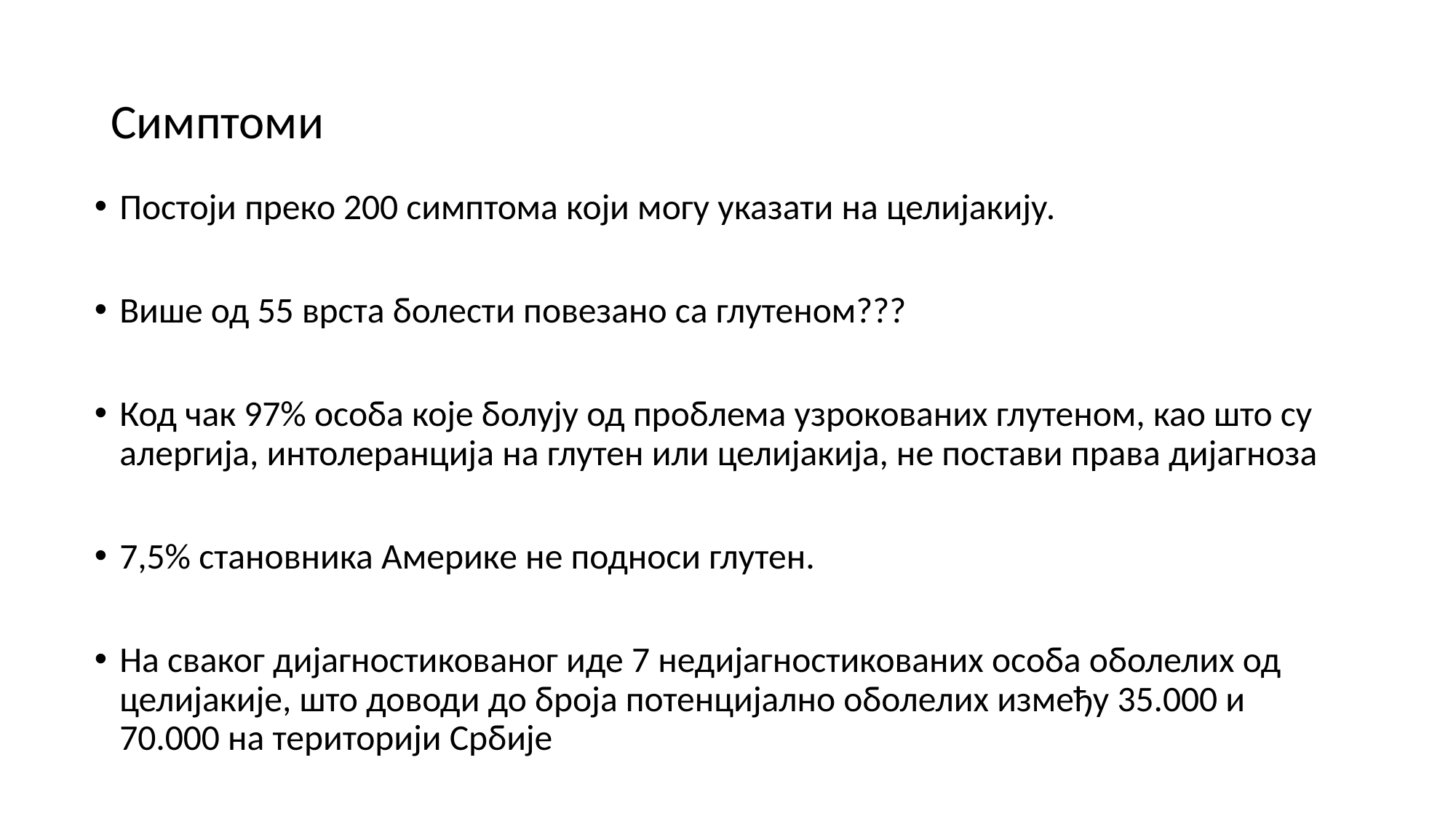

# Симптоми
Постоји преко 200 симптома који могу указати на целијакију.

Више од 55 врста болести повезано са глутеном???

Код чак 97% особа које болују од проблема узрокованих глутеном, као што су алергија, интолеранција на глутен или целијакија, не постави права дијагноза

7,5% становника Америке не подноси глутен.

На сваког дијагностикованог иде 7 недијагностикованих особа оболелих од целијакије, што доводи до броја потенцијално оболелих између 35.000 и 70.000 на територији Србије